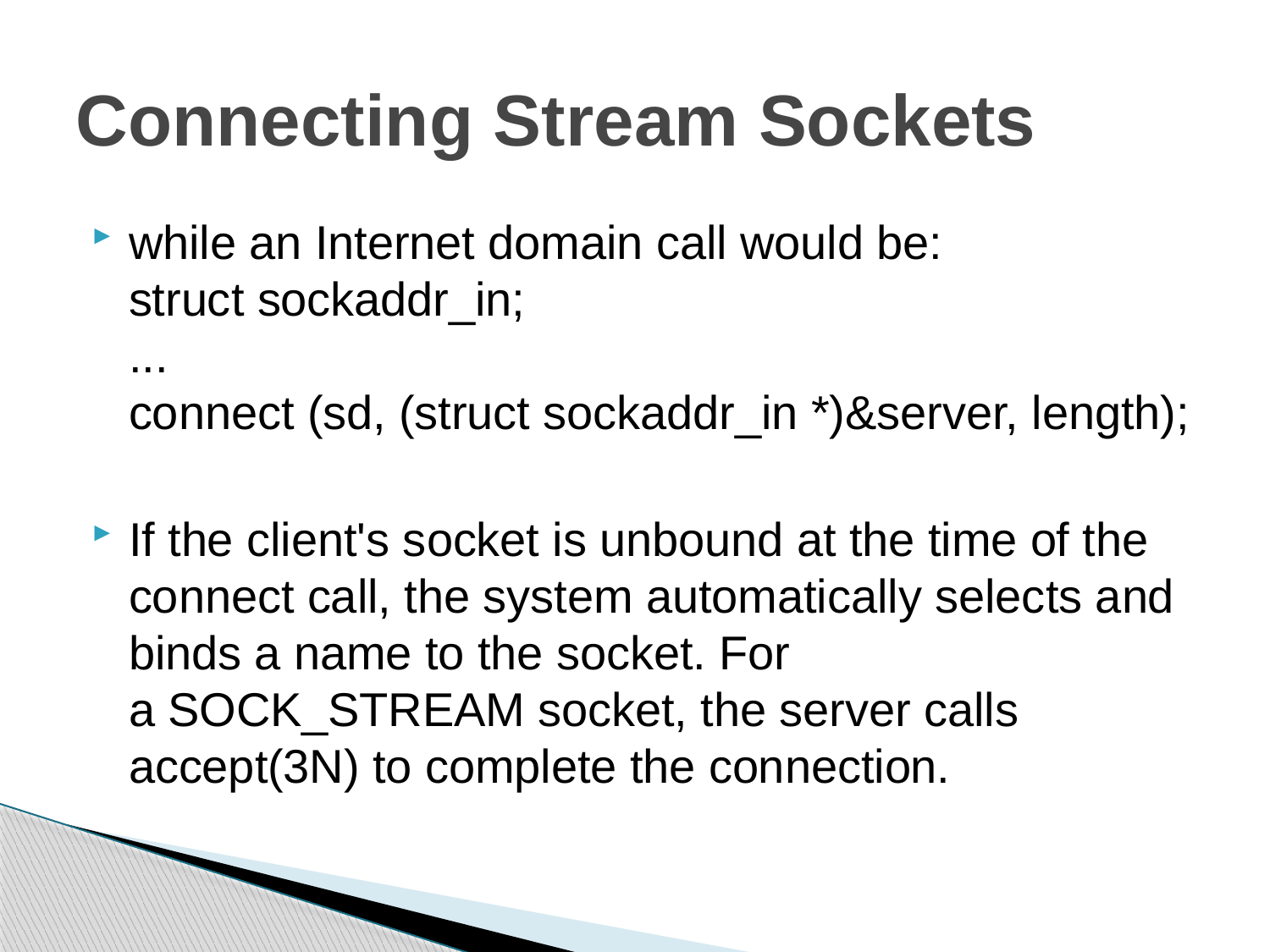

# Connecting Stream Sockets
while an Internet domain call would be:
struct sockaddr_in;
...
connect (sd, (struct sockaddr_in *)&server, length);

If the client's socket is unbound at the time of the connect call, the system automatically selects and binds a name to the socket. For a SOCK_STREAM socket, the server calls accept(3N) to complete the connection.